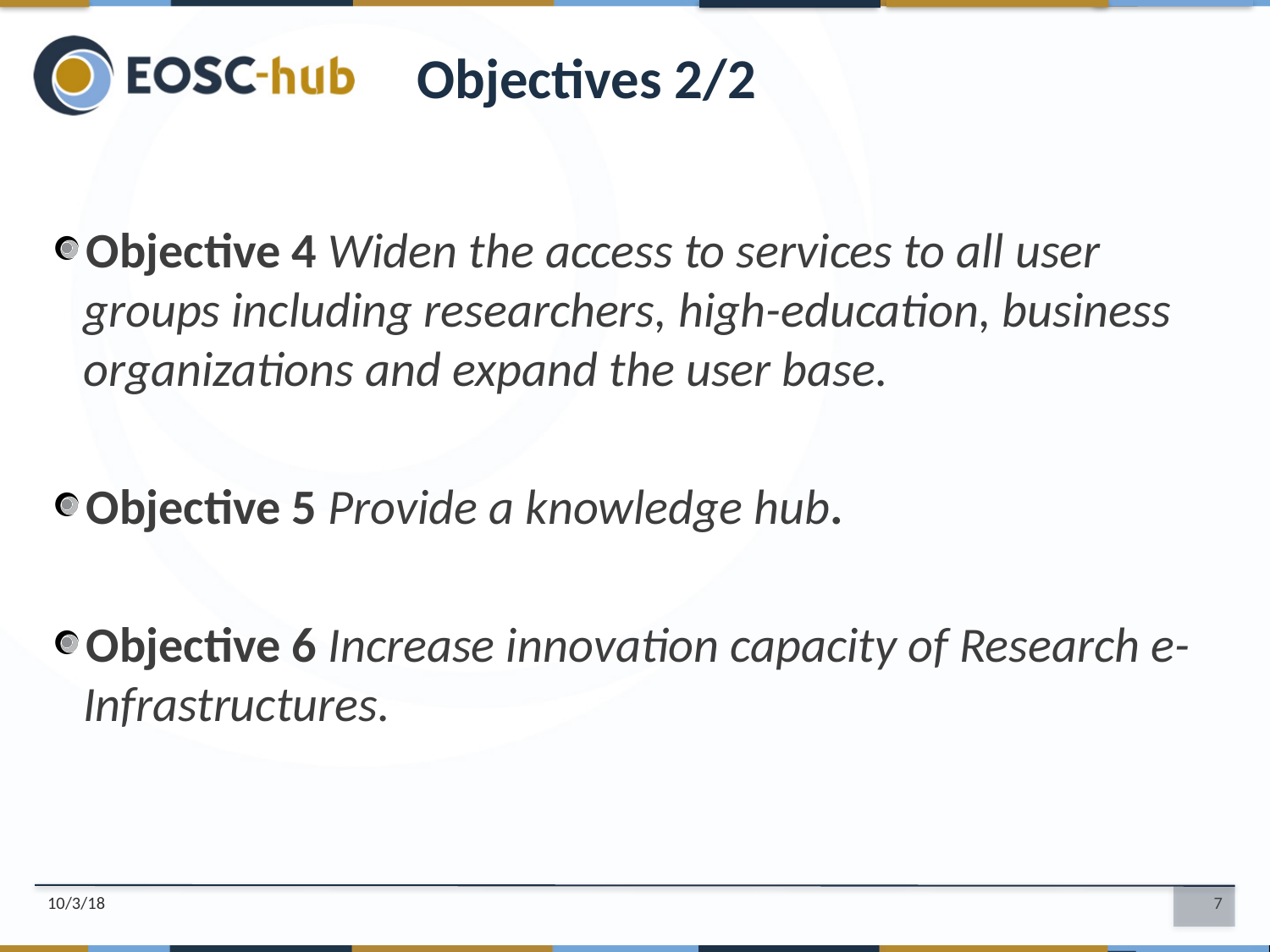

Objectives 2/2
Objective 4 Widen the access to services to all user groups including researchers, high-education, business organizations and expand the user base.

Objective 5 Provide a knowledge hub.

Objective 6 Increase innovation capacity of Research e-Infrastructures.
10/3/18
7